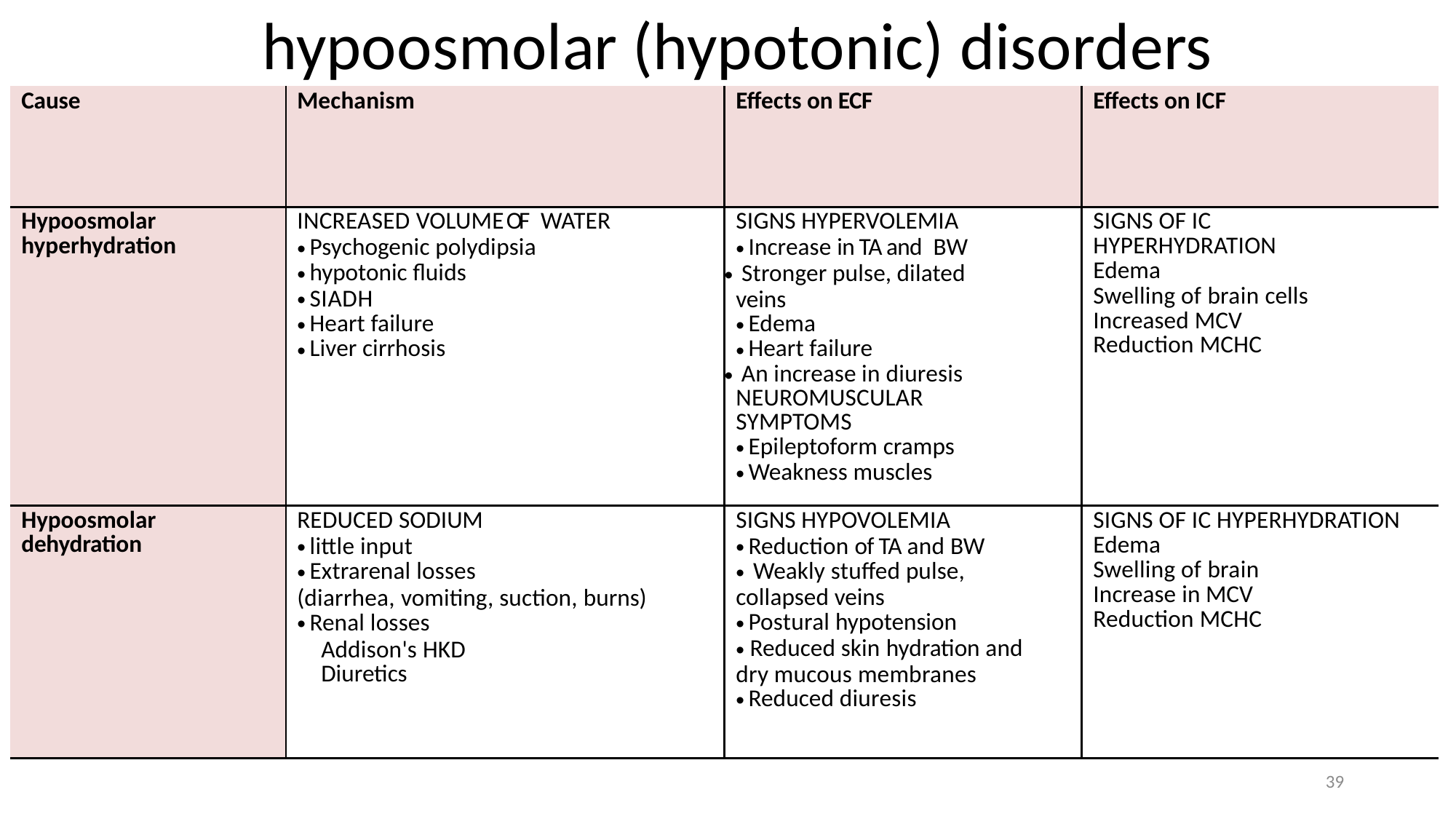

# hypoosmolar (hypotonic) disorders
| Cause | Mechanism | Effects on ECF | Effects on ICF |
| --- | --- | --- | --- |
| Hypoosmolar hyperhydration | INCREASED VOLUME OF WATER Psychogenic polydipsia hypotonic fluids SIADH Heart failure Liver cirrhosis | SIGNS HYPERVOLEMIA Increase in TA and BW Stronger pulse, dilated veins Edema Heart failure An increase in diuresis NEUROMUSCULAR SYMPTOMS Epileptoform cramps Weakness muscles | SIGNS OF IC HYPERHYDRATION Edema Swelling of brain cells Increased MCV Reduction MCHC |
| Hypoosmolar dehydration | REDUCED SODIUM little input Extrarenal losses (diarrhea, vomiting, suction, burns) Renal losses Addison's HKD Diuretics | SIGNS HYPOVOLEMIA Reduction of TA and BW Weakly stuffed pulse, collapsed veins Postural hypotension Reduced skin hydration and dry mucous membranes Reduced diuresis | SIGNS OF IC HYPERHYDRATION Edema Swelling of brain Increase in MCV Reduction MCHC |
39